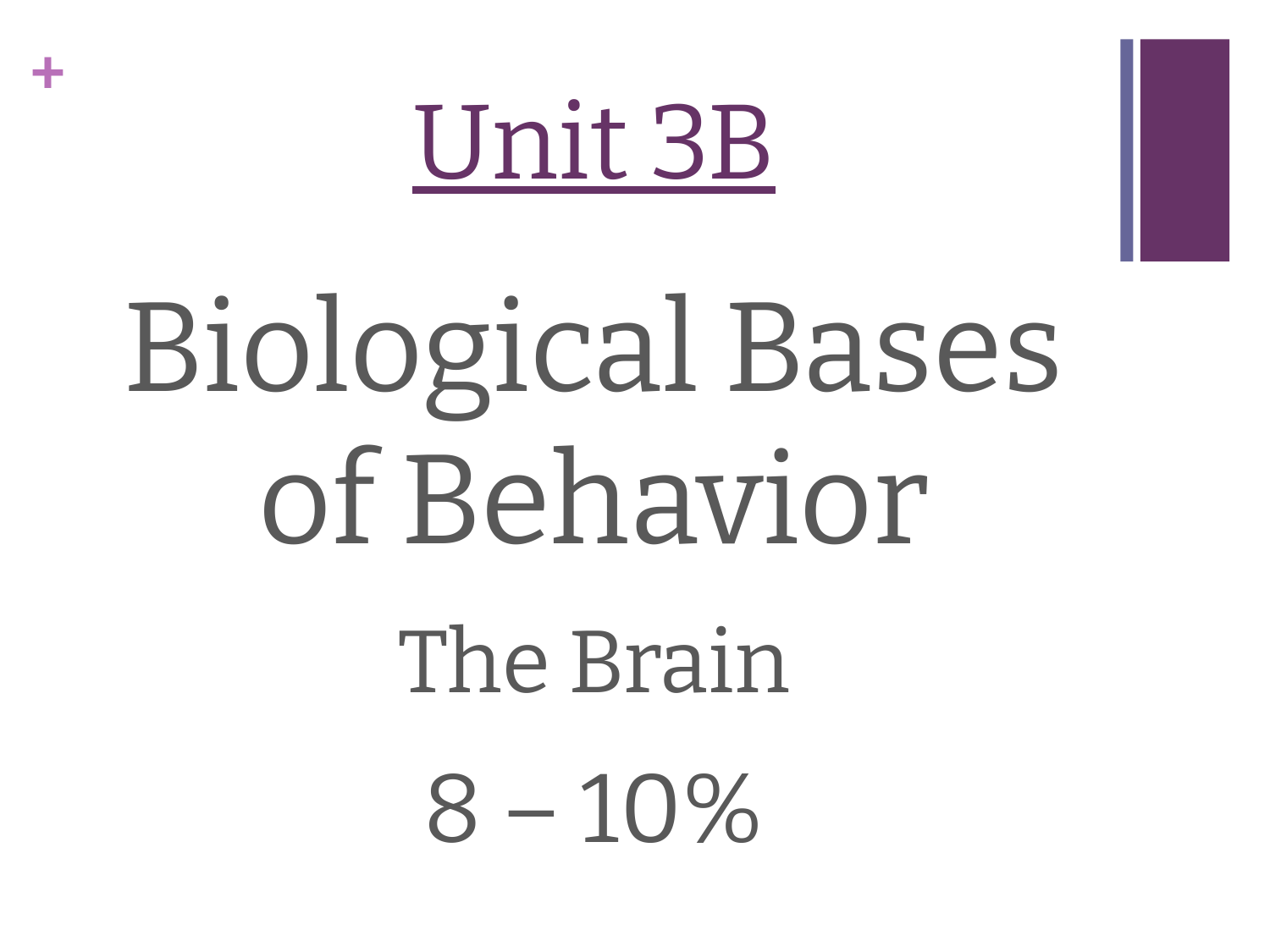

# Unit 3B
Biological Bases of Behavior
The Brain
8 – 10%